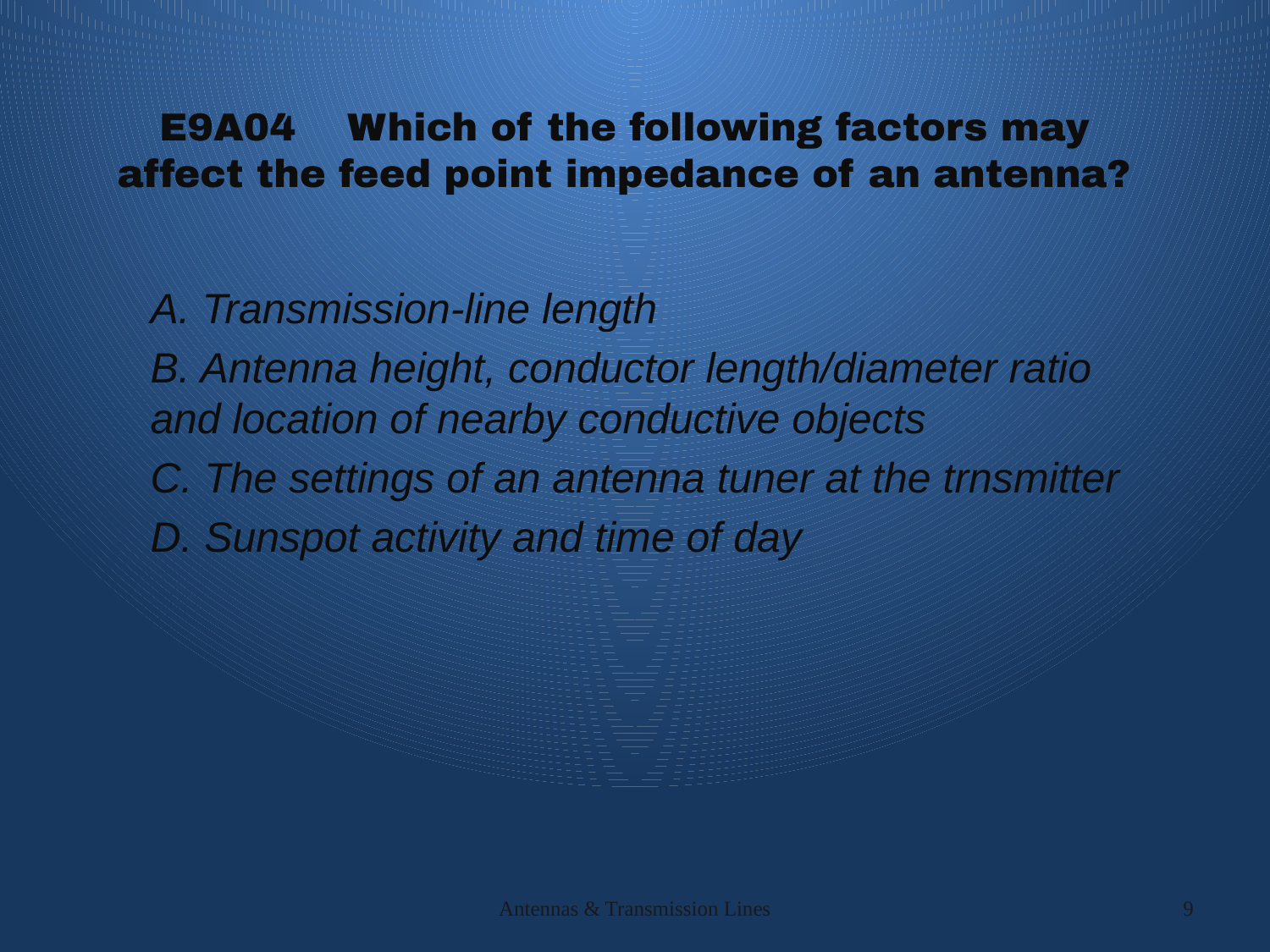

# E9A04    Which of the following factors may affect the feed point impedance of an antenna?
A. Transmission-line length
B. Antenna height, conductor length/diameter ratio and location of nearby conductive objects
C. The settings of an antenna tuner at the trnsmitter
D. Sunspot activity and time of day
Antennas & Transmission Lines
9